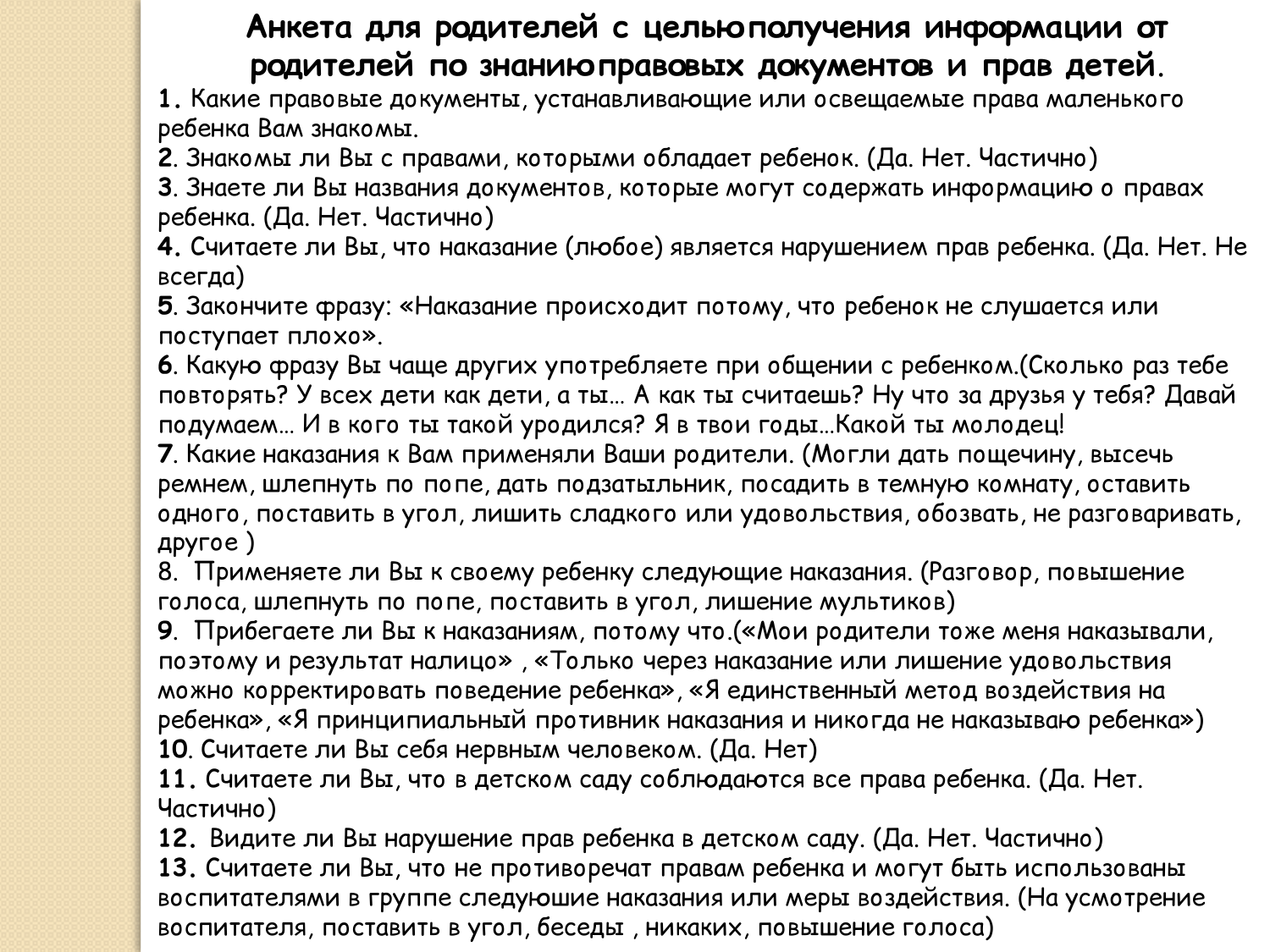

Анкета для родителей с целью получения информации от родителей по знанию правовых документов и прав детей.
1. Какие правовые документы, устанавливающие или освещаемые права маленького ребенка Вам знакомы.
2. Знакомы ли Вы с правами, которыми обладает ребенок. (Да. Нет. Частично)
3. Знаете ли Вы названия документов, которые могут содержать информацию о правах ребенка. (Да. Нет. Частично)
4. Считаете ли Вы, что наказание (любое) является нарушением прав ребенка. (Да. Нет. Не всегда)
5. Закончите фразу: «Наказание происходит потому, что ребенок не слушается или поступает плохо».
6. Какую фразу Вы чаще других употребляете при общении с ребенком.(Сколько раз тебе повторять? У всех дети как дети, а ты… А как ты считаешь? Ну что за друзья у тебя? Давай подумаем… И в кого ты такой уродился? Я в твои годы…Какой ты молодец!
7. Какие наказания к Вам применяли Ваши родители. (Могли дать пощечину, высечь ремнем, шлепнуть по попе, дать подзатыльник, посадить в темную комнату, оставить одного, поставить в угол, лишить сладкого или удовольствия, обозвать, не разговаривать, другое )
8.  Применяете ли Вы к своему ребенку следующие наказания. (Разговор, повышение голоса, шлепнуть по попе, поставить в угол, лишение мультиков)
9.  Прибегаете ли Вы к наказаниям, потому что.(«Мои родители тоже меня наказывали, поэтому и результат налицо» , «Только через наказание или лишение удовольствия можно корректировать поведение ребенка», «Я единственный метод воздействия на ребенка», «Я принципиальный противник наказания и никогда не наказываю ребенка»)
10. Считаете ли Вы себя нервным человеком. (Да. Нет)
11. Считаете ли Вы, что в детском саду соблюдаются все права ребенка. (Да. Нет. Частично)
12. Видите ли Вы нарушение прав ребенка в детском саду. (Да. Нет. Частично)
13. Считаете ли Вы, что не противоречат правам ребенка и могут быть использованы воспитателями в группе следуюшие наказания или меры воздействия. (На усмотрение воспитателя, поставить в угол, беседы , никаких, повышение голоса)